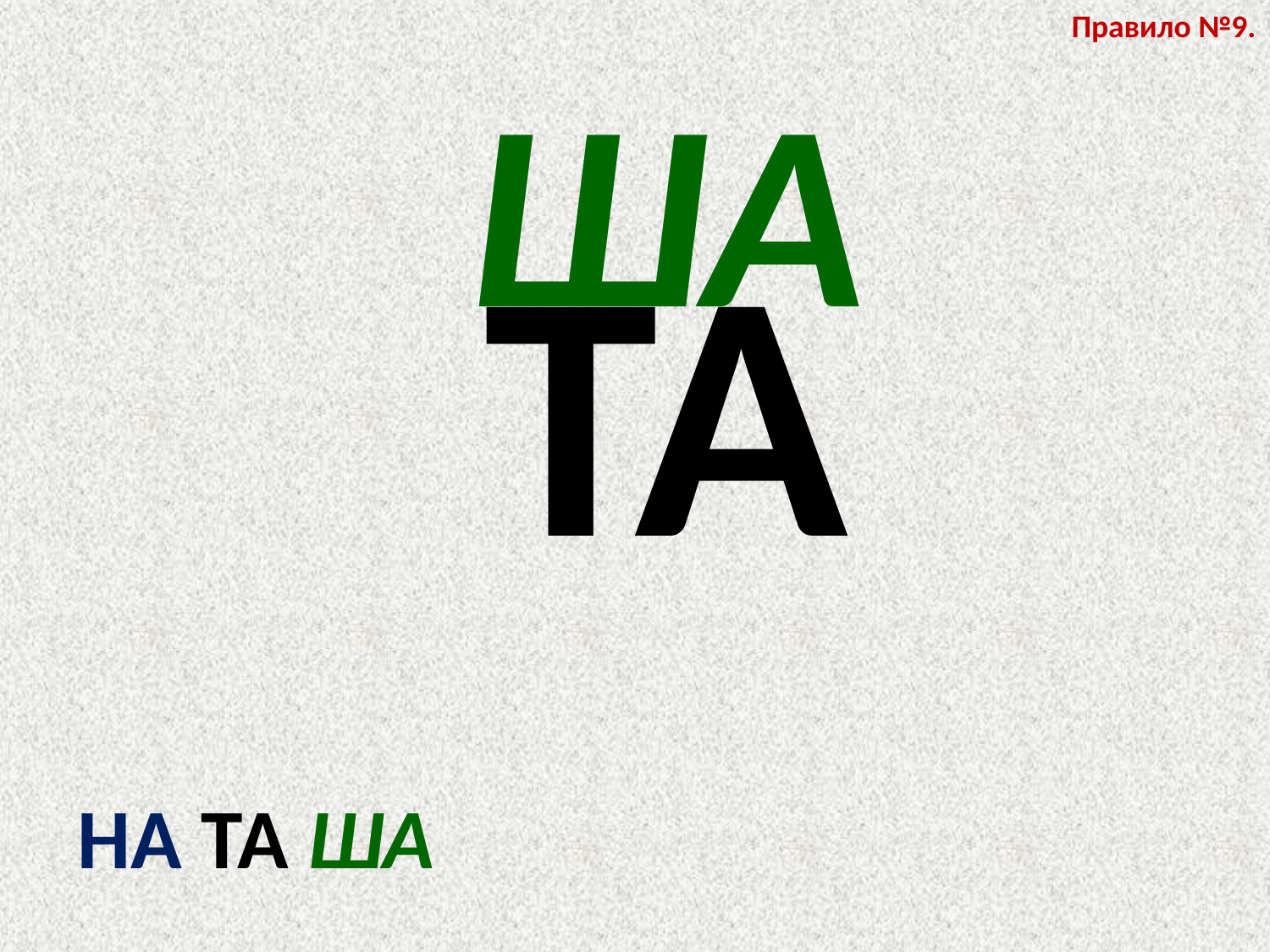

Правило №9.
 ША
# ТА
НА ТА ША